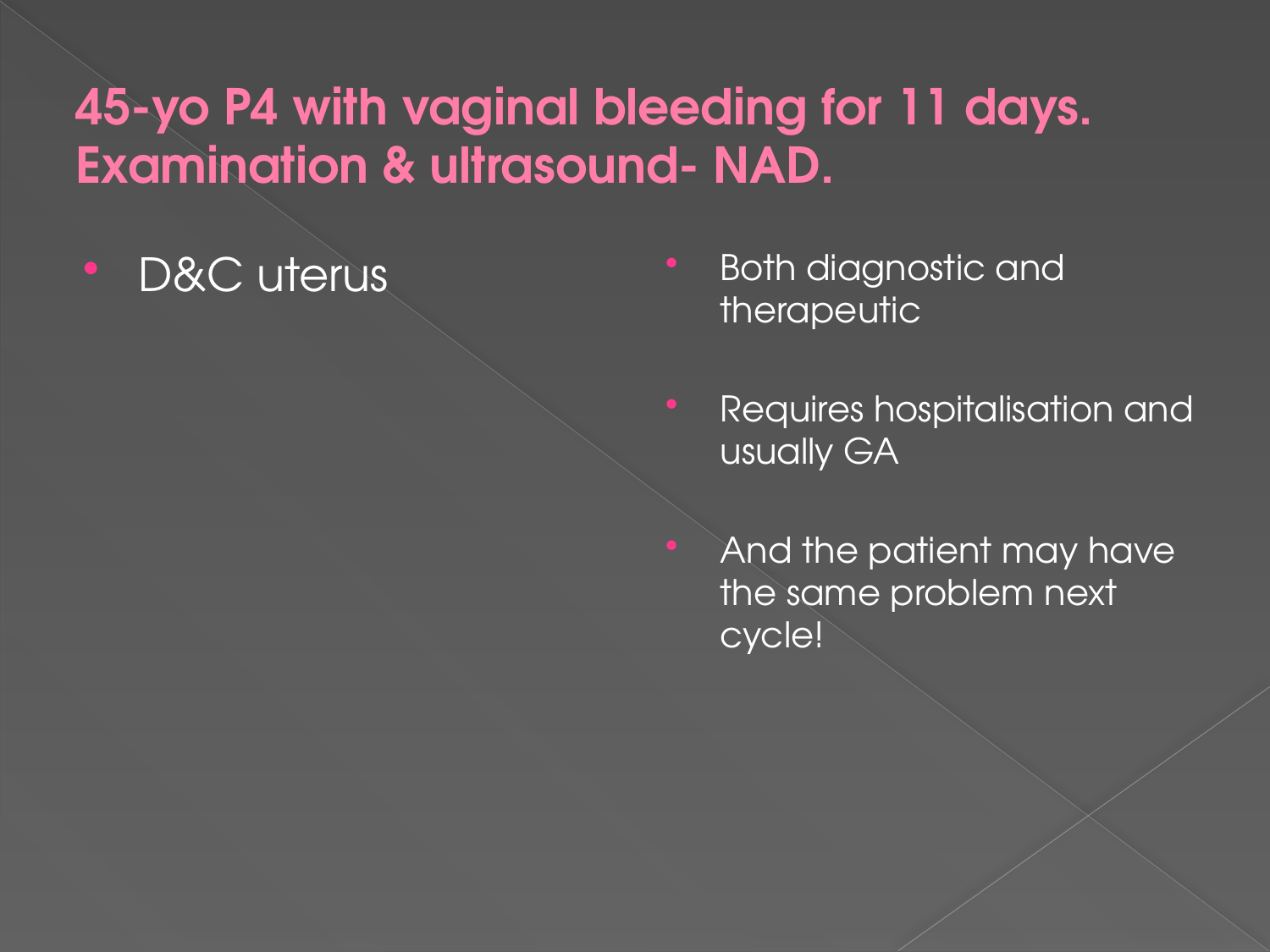

# 45-yo P4 with vaginal bleeding for 11 days. Examination & ultrasound- NAD.
D&C uterus

Both diagnostic and therapeutic

Requires hospitalisation and usually GA

And the patient may have the same problem next cycle!